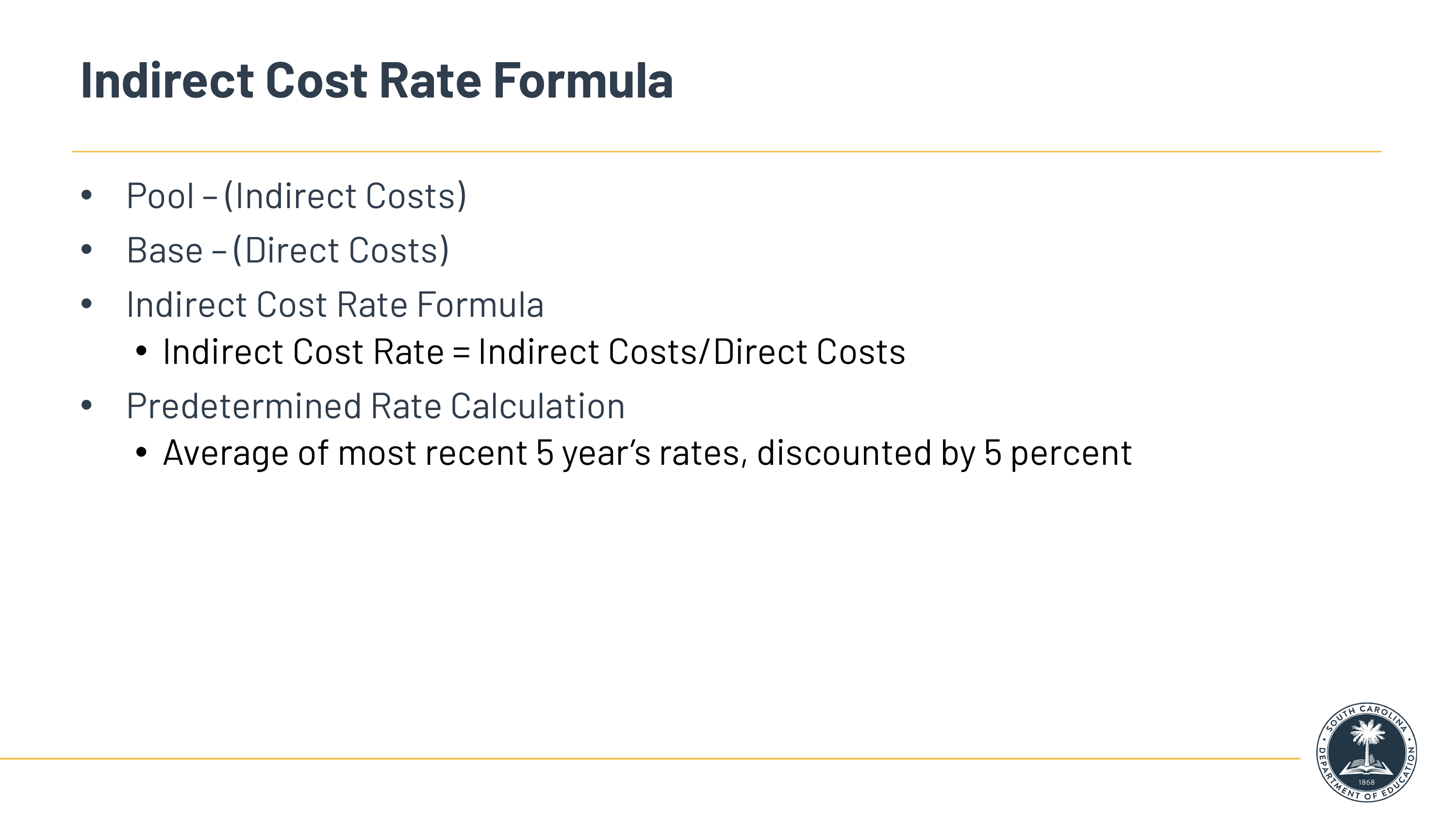

# Indirect Cost Rate Formula
Pool – (Indirect Costs)
Base – (Direct Costs)
Indirect Cost Rate Formula
Indirect Cost Rate = Indirect Costs/Direct Costs
Predetermined Rate Calculation
Average of most recent 5 year’s rates, discounted by 5 percent